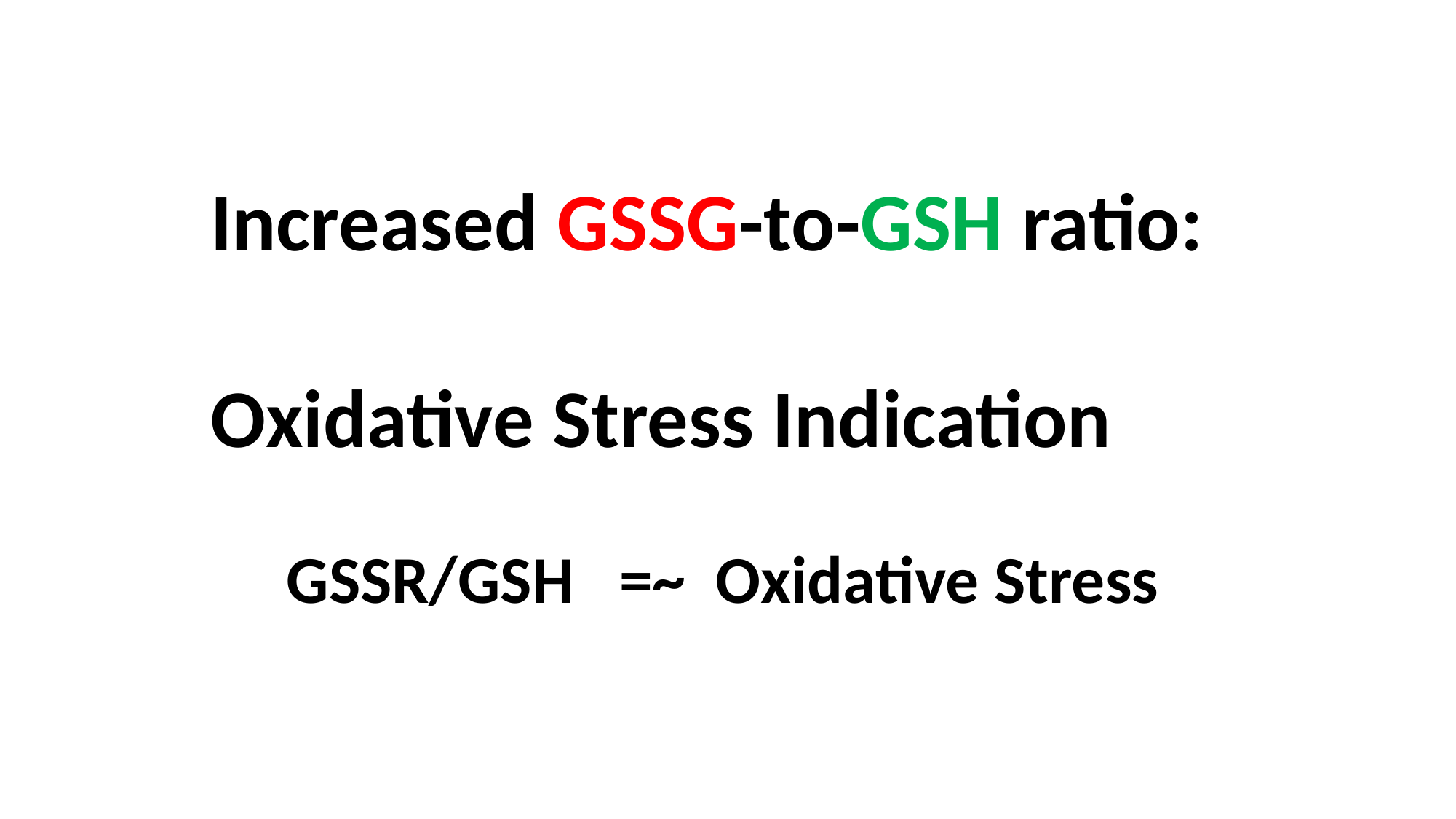

Increased GSSG-to-GSH ratio:

Oxidative Stress Indication

     GSSR/GSH   =~  Oxidative Stress